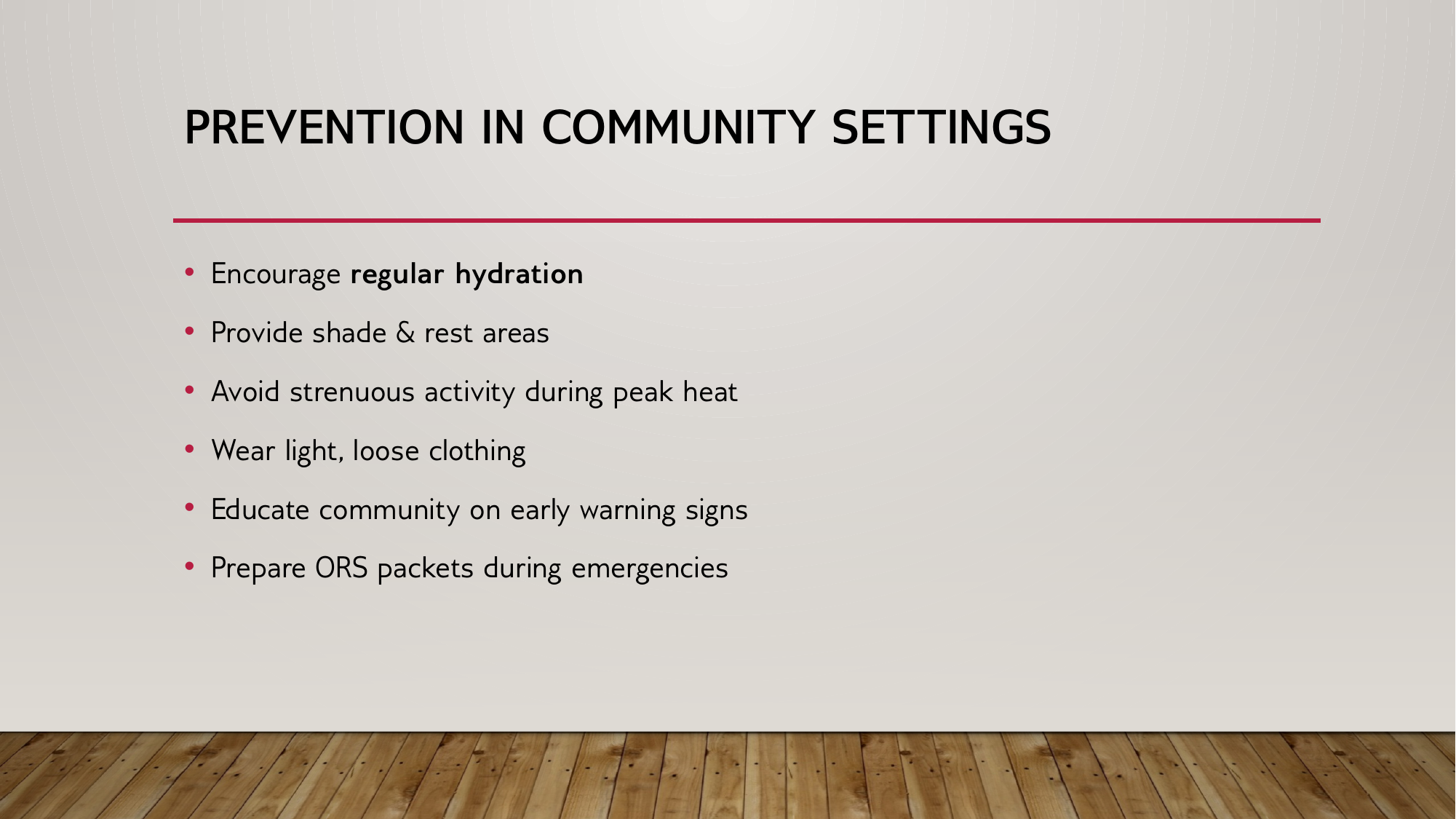

# Prevention in Community Settings
Encourage regular hydration
Provide shade & rest areas
Avoid strenuous activity during peak heat
Wear light, loose clothing
Educate community on early warning signs
Prepare ORS packets during emergencies